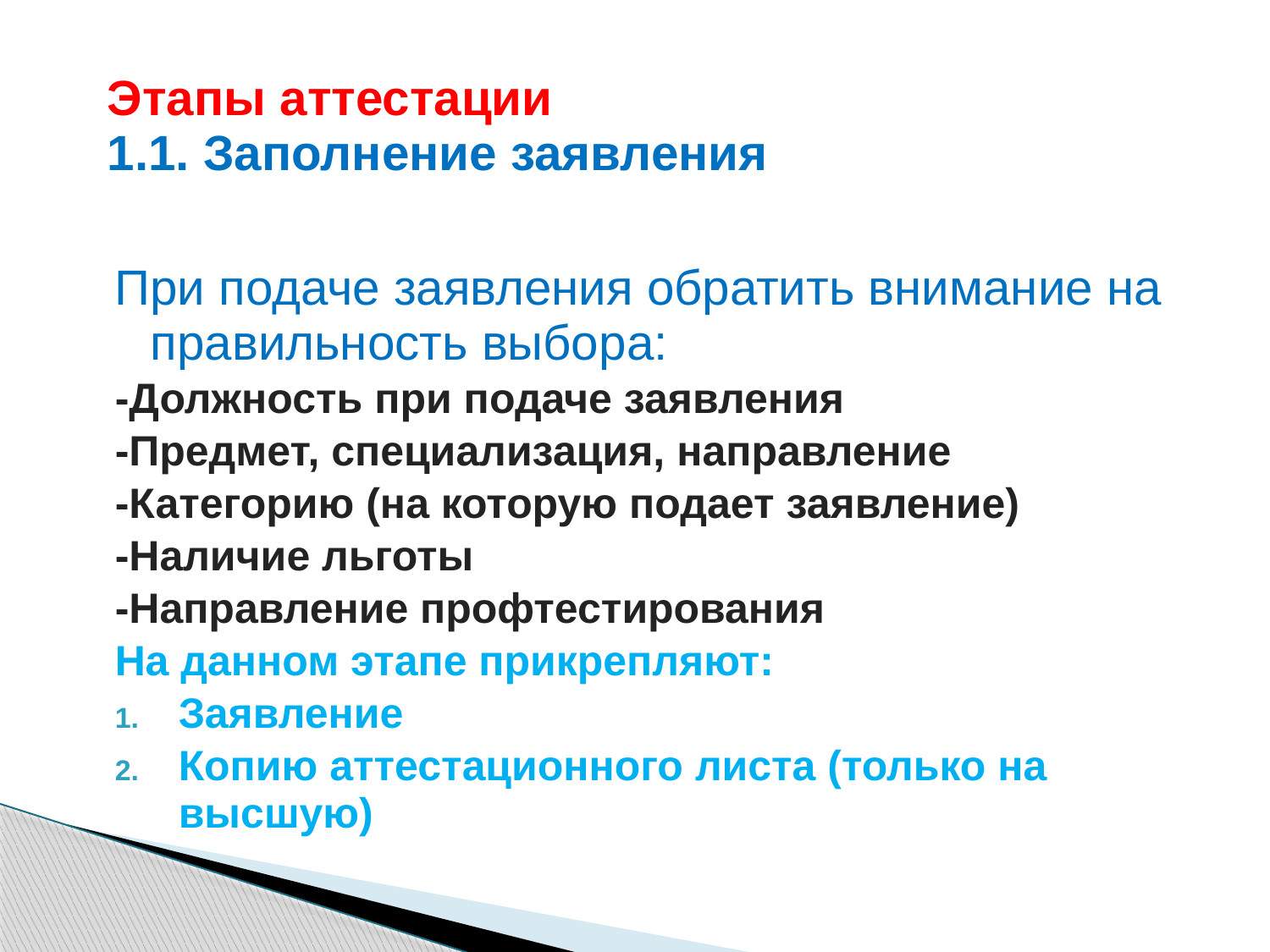

# Этапы аттестации 1.1. Заполнение заявления

При подаче заявления обратить внимание на правильность выбора:
-Должность при подаче заявления
-Предмет, специализация, направление
-Категорию (на которую подает заявление)
-Наличие льготы
-Направление профтестирования
На данном этапе прикрепляют:
Заявление
Копию аттестационного листа (только на высшую)